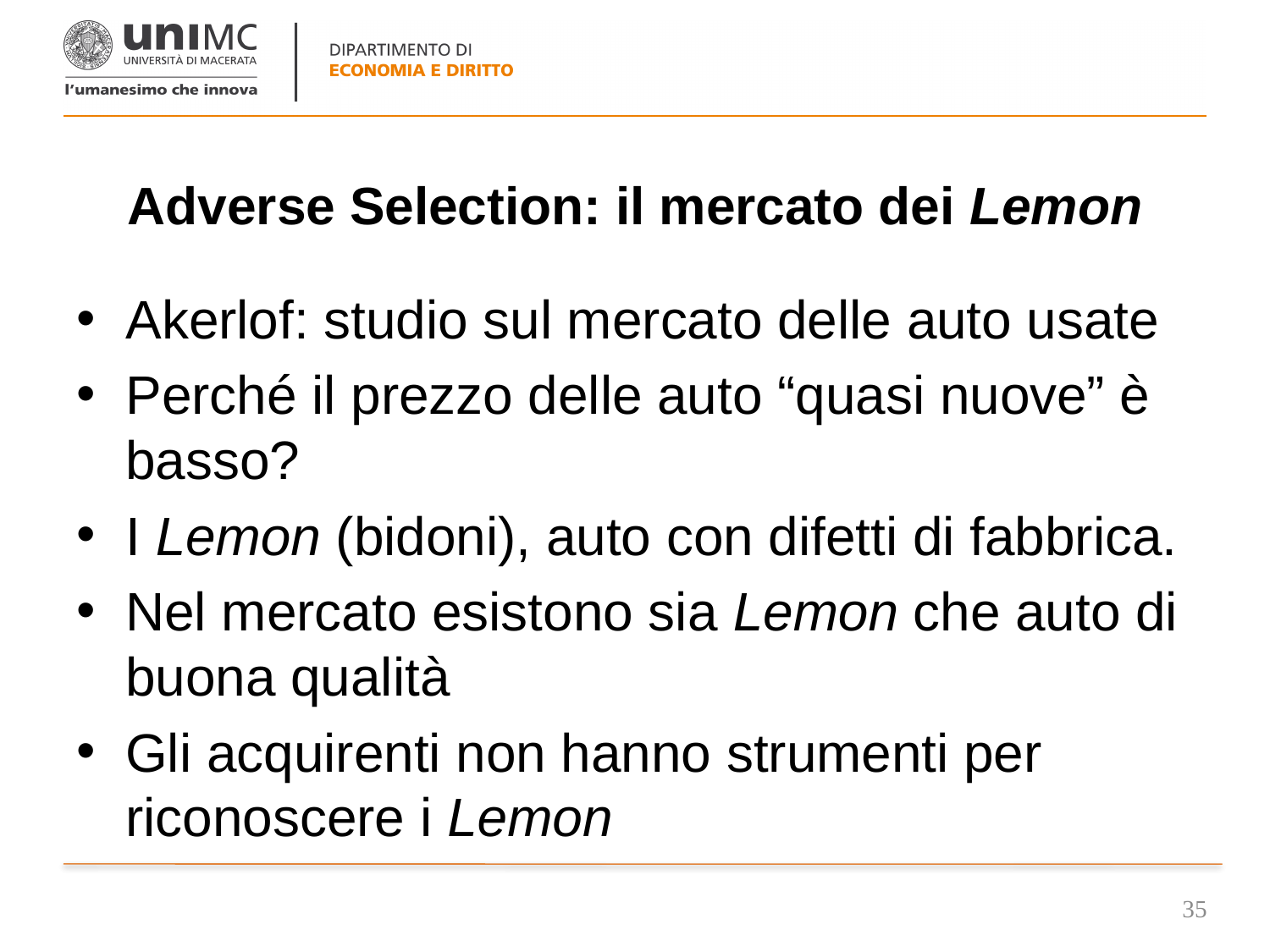

# Adverse Selection: il mercato dei Lemon
Akerlof: studio sul mercato delle auto usate
Perché il prezzo delle auto “quasi nuove” è basso?
I Lemon (bidoni), auto con difetti di fabbrica.
Nel mercato esistono sia Lemon che auto di buona qualità
Gli acquirenti non hanno strumenti per riconoscere i Lemon
35